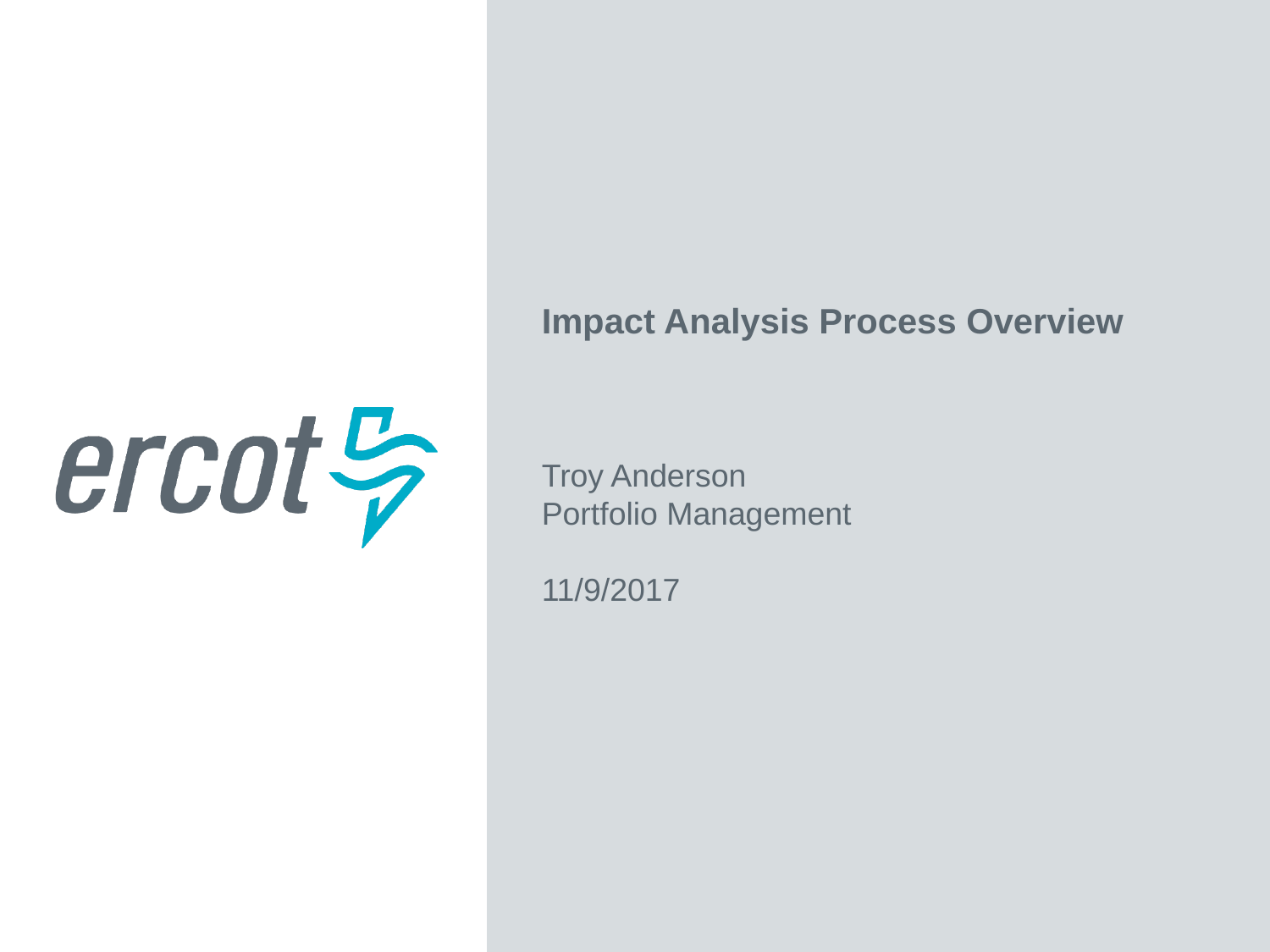

Impact Analysis Process Overview

Troy Anderson
Portfolio Management

11/9/2017